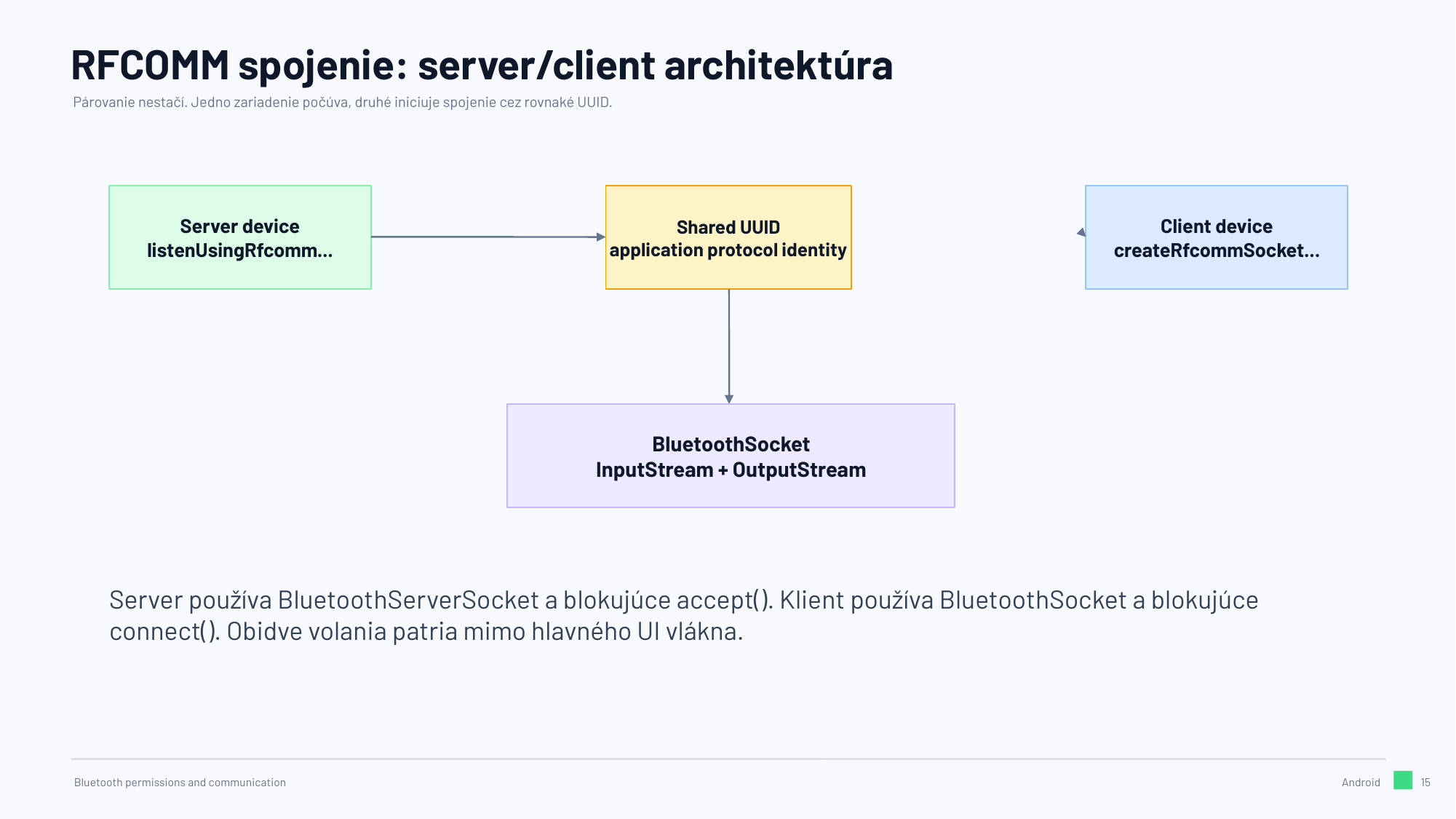

RFCOMM spojenie: server/client architektúra
Párovanie nestačí. Jedno zariadenie počúva, druhé iniciuje spojenie cez rovnaké UUID.
Server device
listenUsingRfcomm...
Shared UUID
application protocol identity
Client device
createRfcommSocket...

BluetoothSocket
InputStream + OutputStream
Server používa BluetoothServerSocket a blokujúce accept(). Klient používa BluetoothSocket a blokujúce connect(). Obidve volania patria mimo hlavného UI vlákna.
15